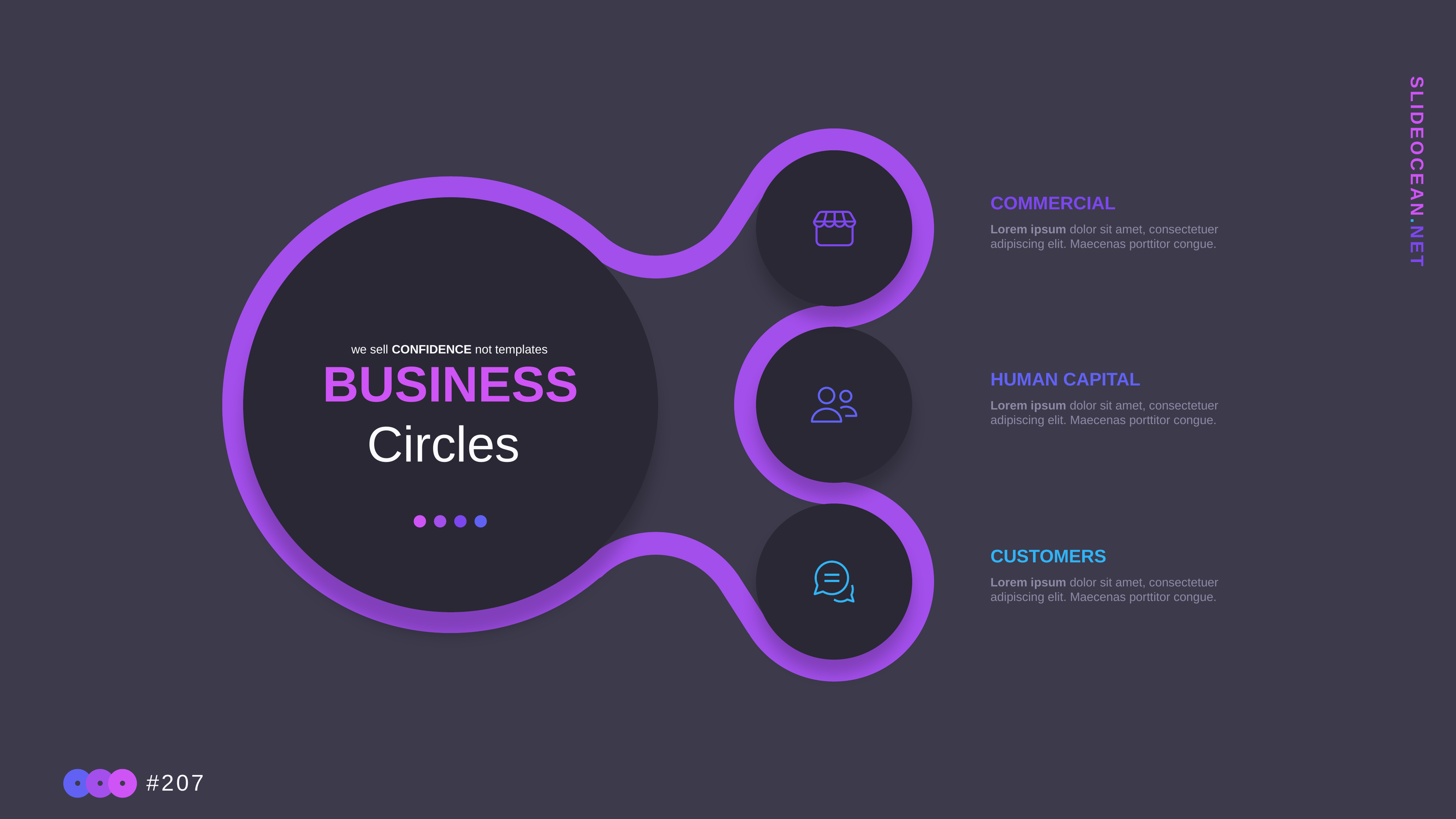

COMMERCIAL
Lorem ipsum dolor sit amet, consectetuer adipiscing elit. Maecenas porttitor congue.

we sell CONFIDENCE not templates
BUSINESS
Circles
HUMAN CAPITAL
Lorem ipsum dolor sit amet, consectetuer adipiscing elit. Maecenas porttitor congue.

CUSTOMERS
Lorem ipsum dolor sit amet, consectetuer adipiscing elit. Maecenas porttitor congue.

#207